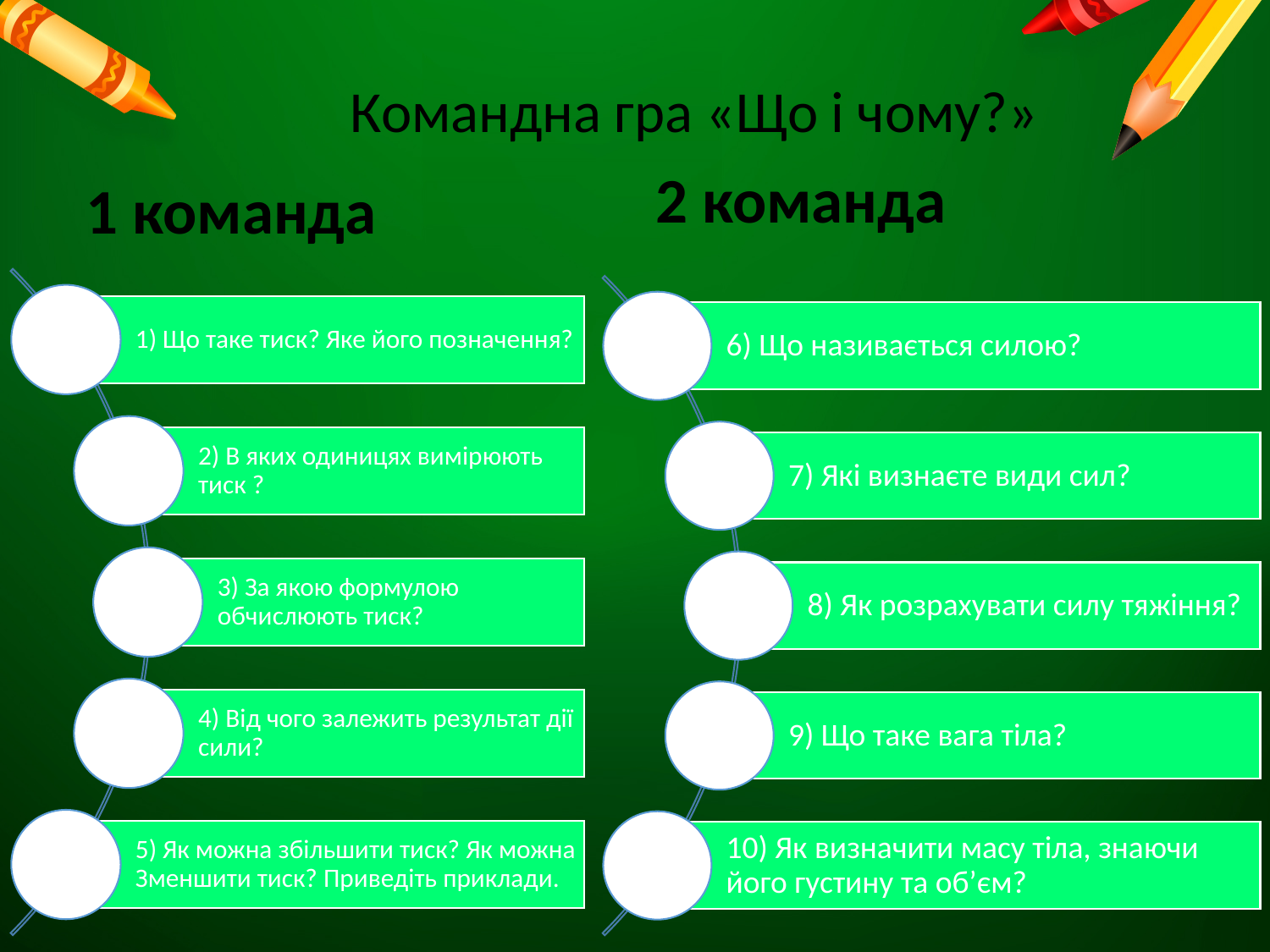

# Командна гра «Що і чому?»
2 команда
1 команда
1) Що таке тиск? Яке його позначення?
2) В яких одиницях вимірюють тиск ?
3) За якою формулою обчислюють тиск?
4) Від чого залежить результат дії сили?
5) Як можна збільшити тиск? Як можна Зменшити тиск? Приведіть приклади.
6) Що називається силою?
7) Які визнаєте види сил?
8) Як розрахувати силу тяжіння?
9) Що таке вага тіла?
10) Як визначити масу тіла, знаючи його густину та об’єм?